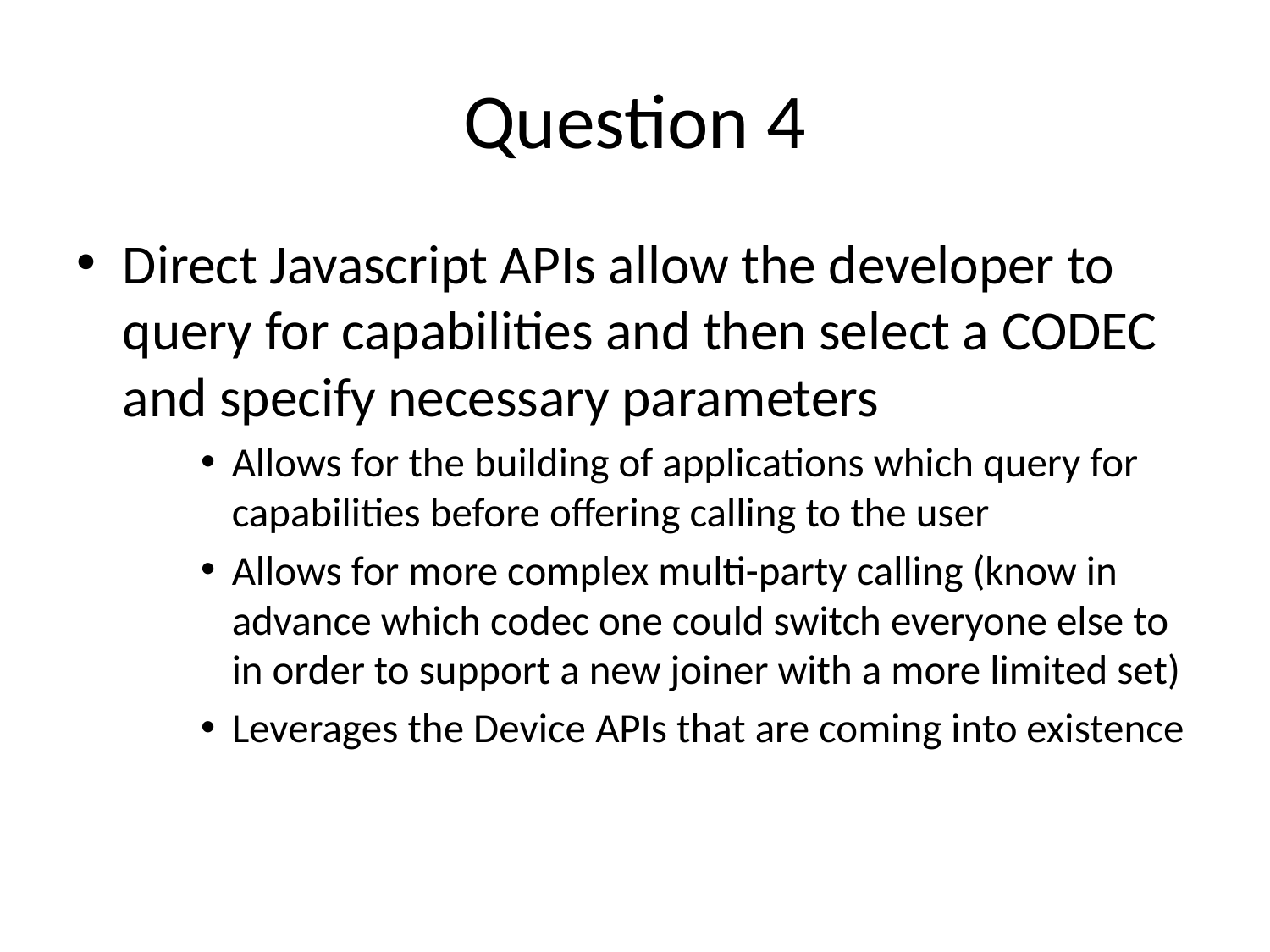

# Question 4
Direct Javascript APIs allow the developer to query for capabilities and then select a CODEC and specify necessary parameters
Allows for the building of applications which query for capabilities before offering calling to the user
Allows for more complex multi-party calling (know in advance which codec one could switch everyone else to in order to support a new joiner with a more limited set)
Leverages the Device APIs that are coming into existence